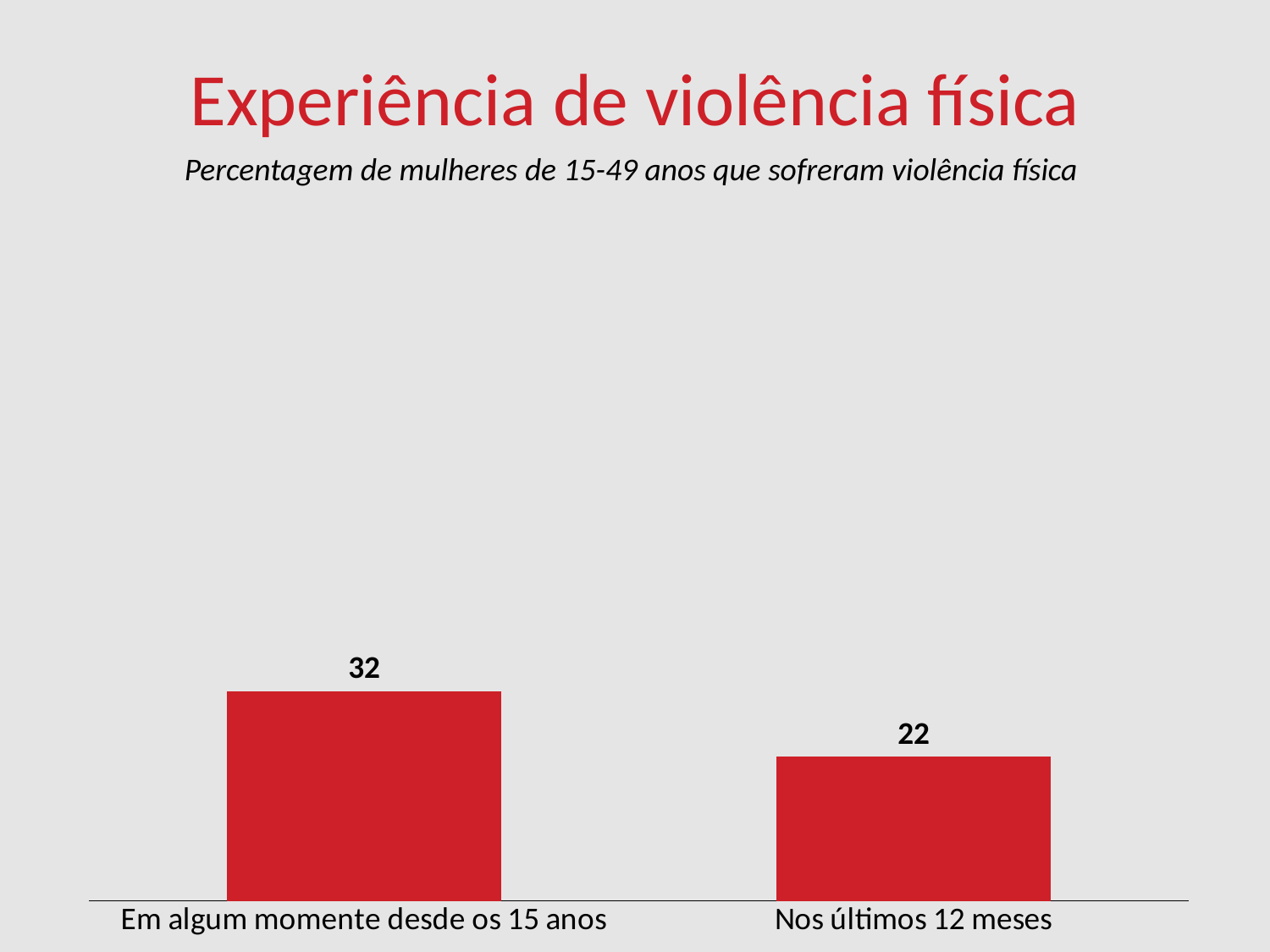

Experiência de violência física
Percentagem de mulheres de 15-49 anos que sofreram violência física

### Chart

| Category | Women |
|---|---|
| Em algum momente desde os 15 anos | 32.0 |
| Nos últimos 12 meses | 22.0 |